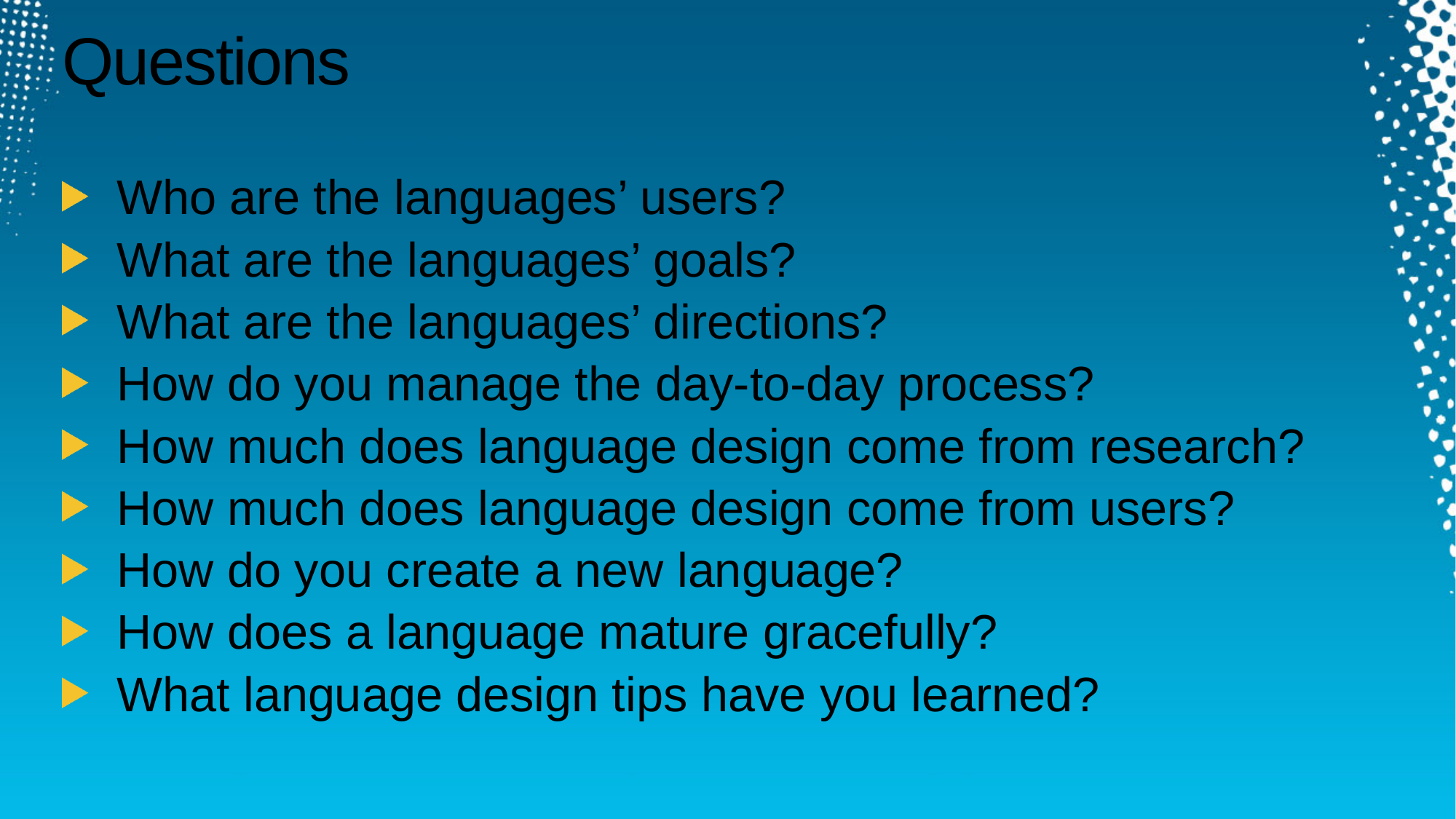

# Questions
Who are the languages’ users?
What are the languages’ goals?
What are the languages’ directions?
How do you manage the day-to-day process?
How much does language design come from research?
How much does language design come from users?
How do you create a new language?
How does a language mature gracefully?
What language design tips have you learned?